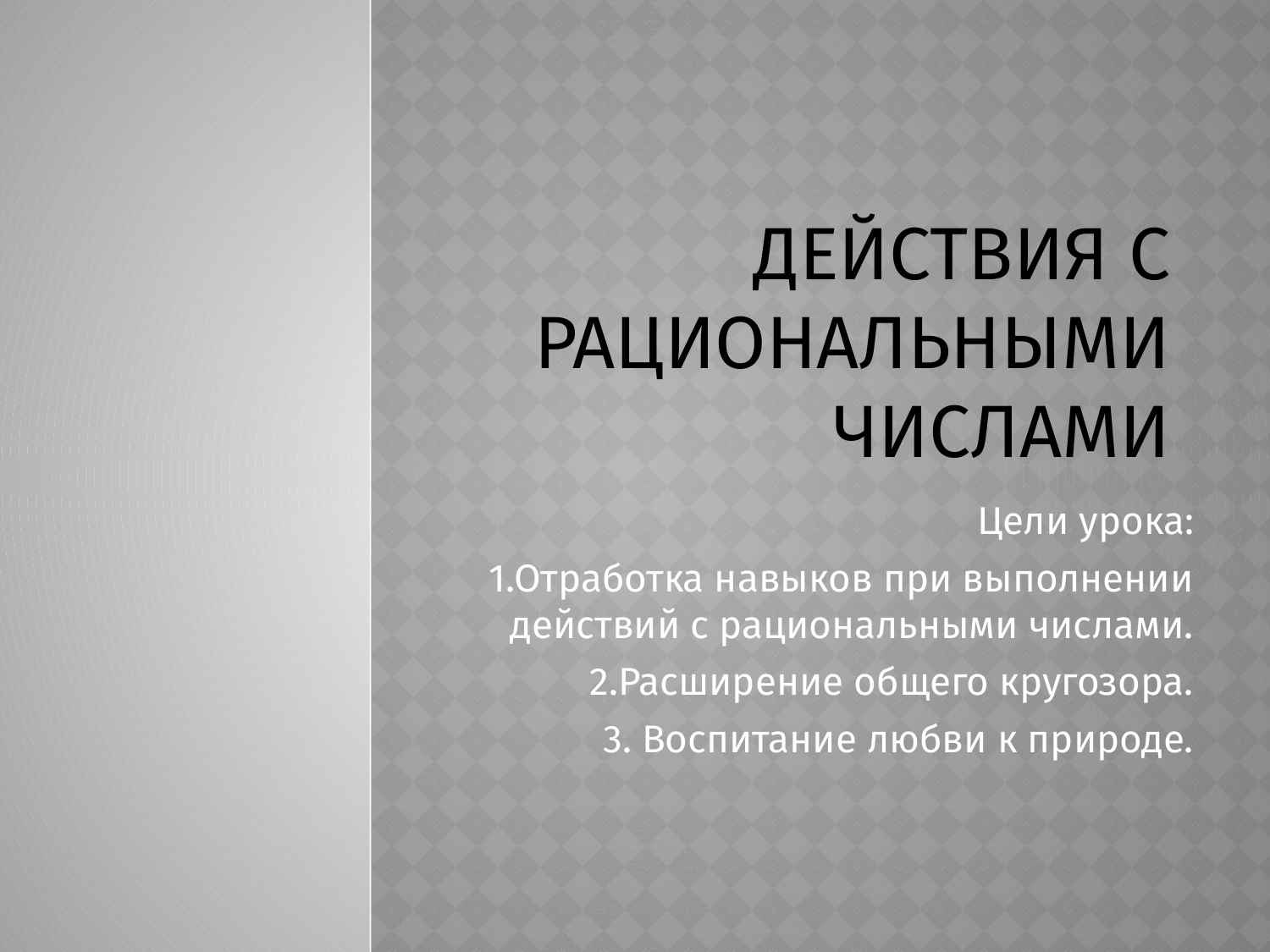

# Действия с рациональными числами
Цели урока:
1.Отработка навыков при выполнении действий с рациональными числами.
2.Расширение общего кругозора.
3. Воспитание любви к природе.